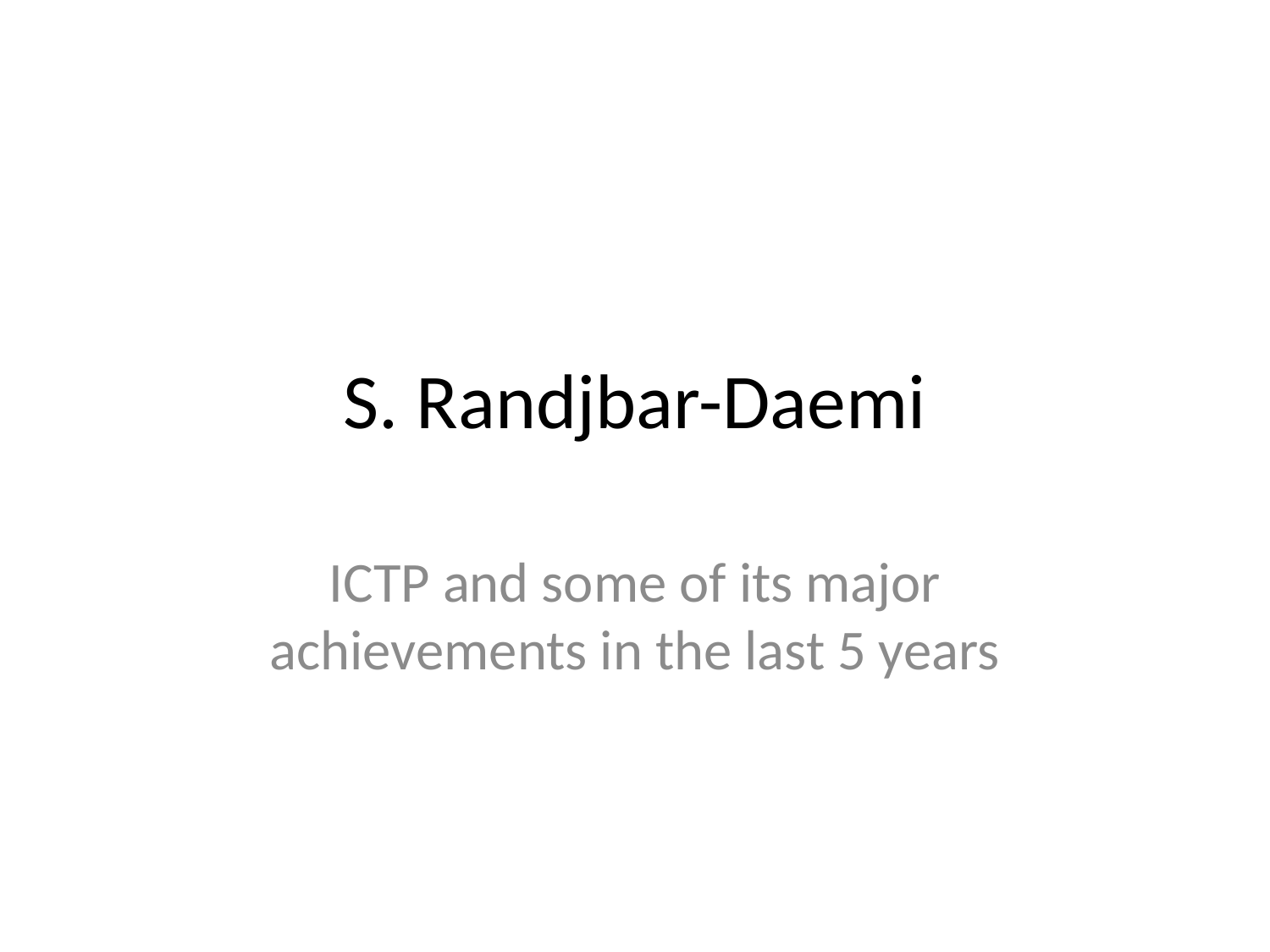

# S. Randjbar-Daemi
ICTP and some of its major achievements in the last 5 years